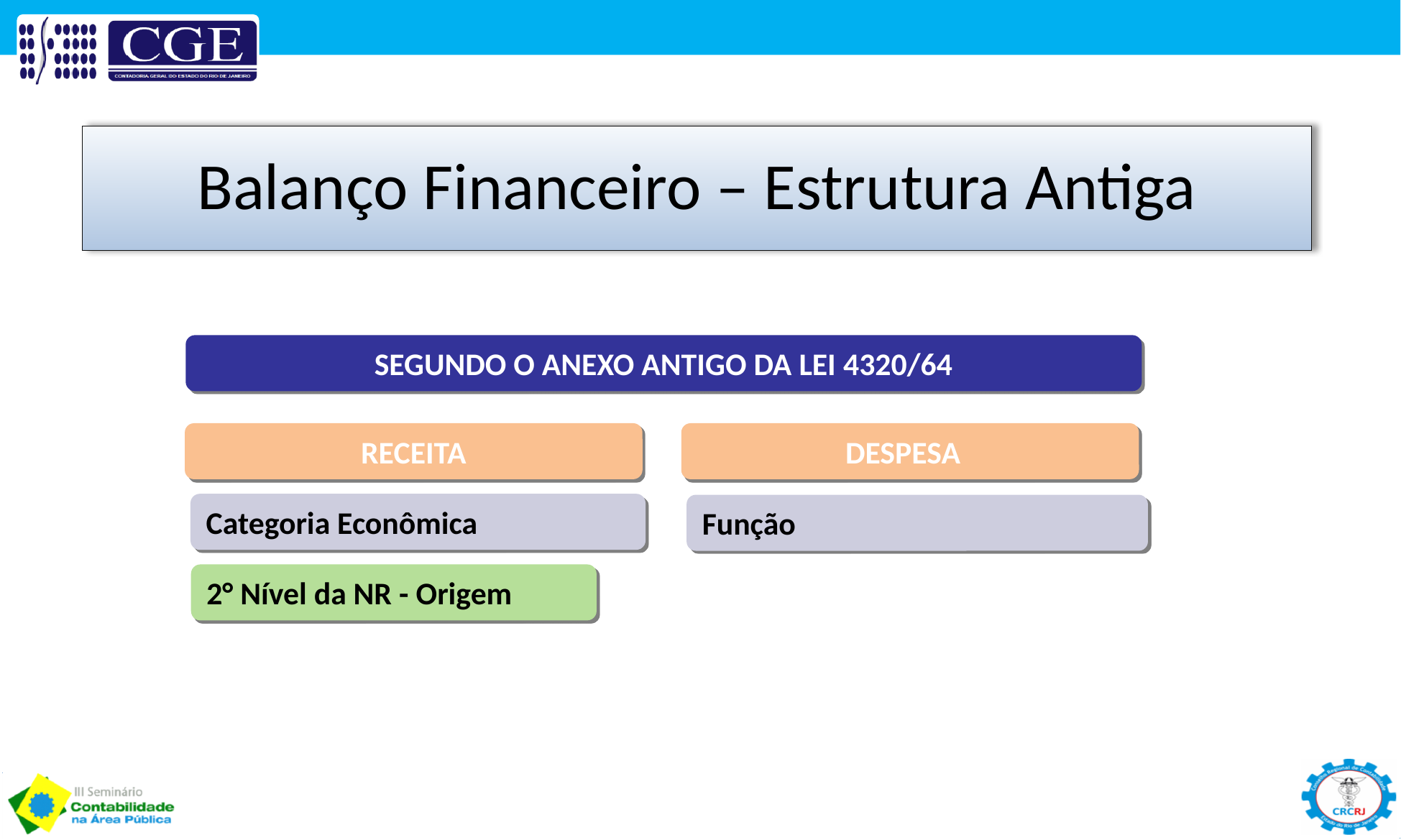

Balanço Financeiro – Estrutura Antiga
SEGUNDO O ANEXO ANTIGO DA LEI 4320/64
RECEITA
DESPESA
Categoria Econômica
Função
2° Nível da NR - Origem